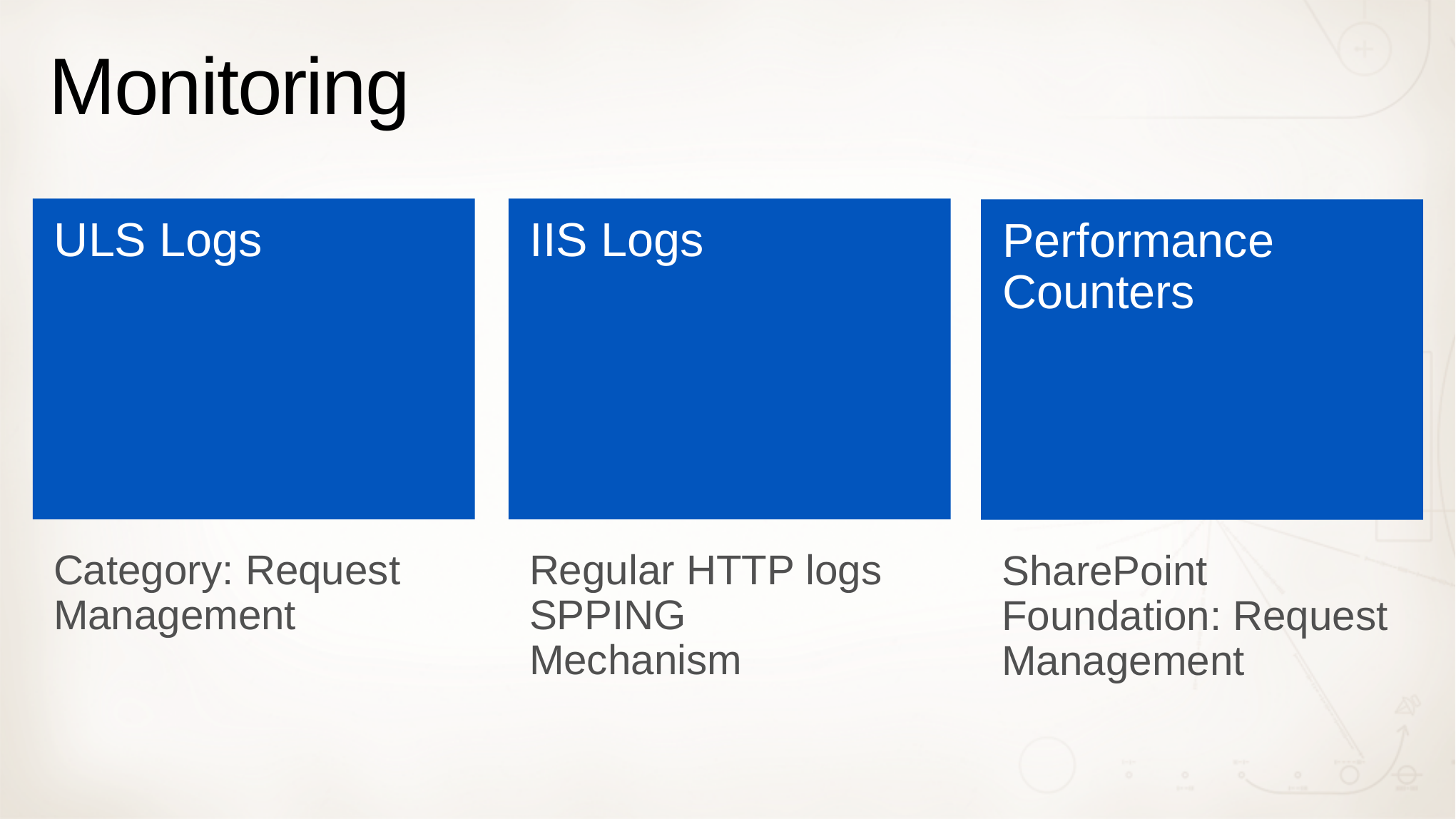

# Monitoring
ULS Logs
IIS Logs
Performance Counters
Category: Request Management
Regular HTTP logs
SPPING Mechanism

SharePoint Foundation: Request Management